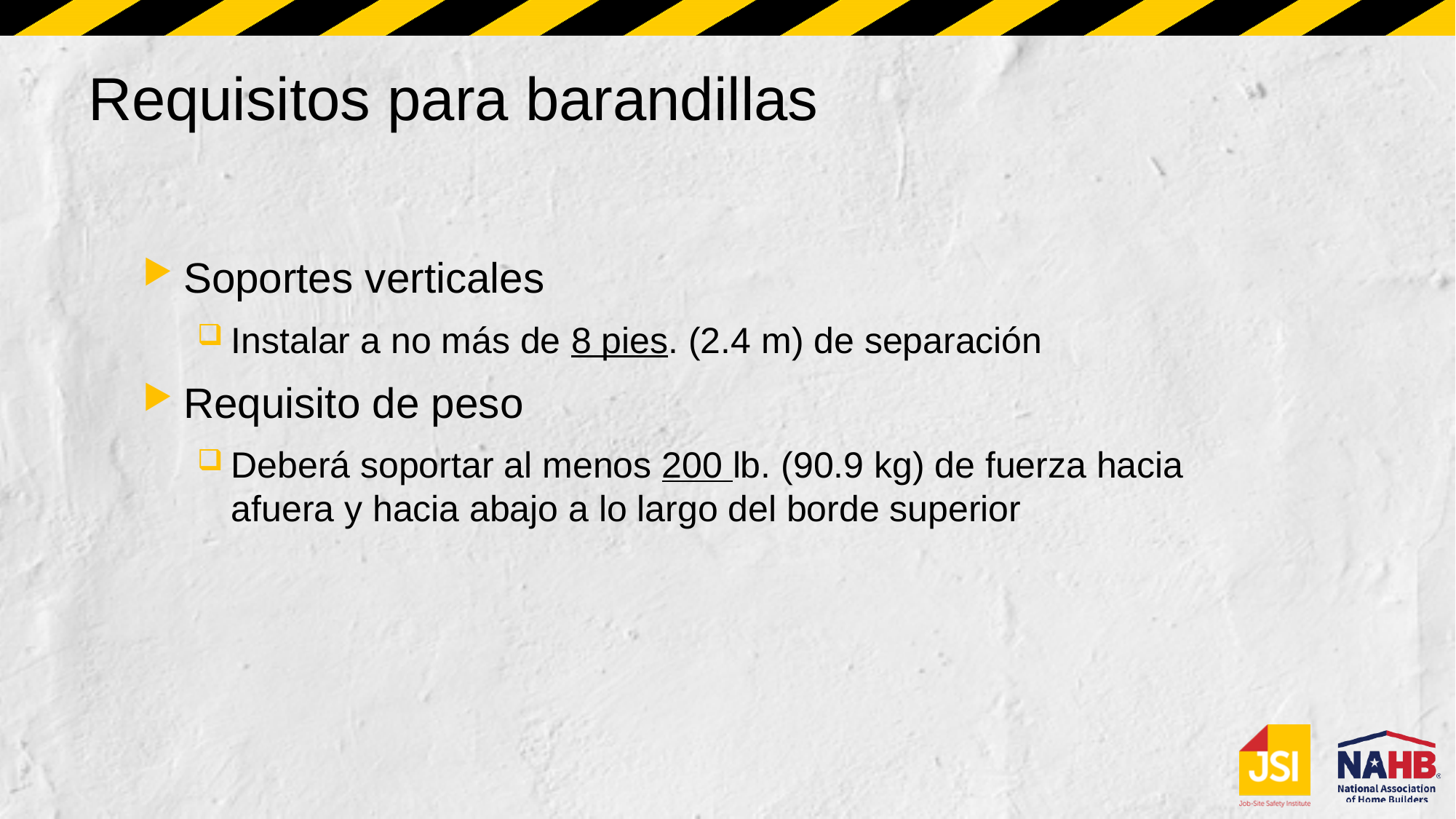

# Requisitos para barandillas
Soportes verticales
Instalar a no más de 8 pies. (2.4 m) de separación
Requisito de peso
Deberá soportar al menos 200 lb. (90.9 kg) de fuerza hacia afuera y hacia abajo a lo largo del borde superior